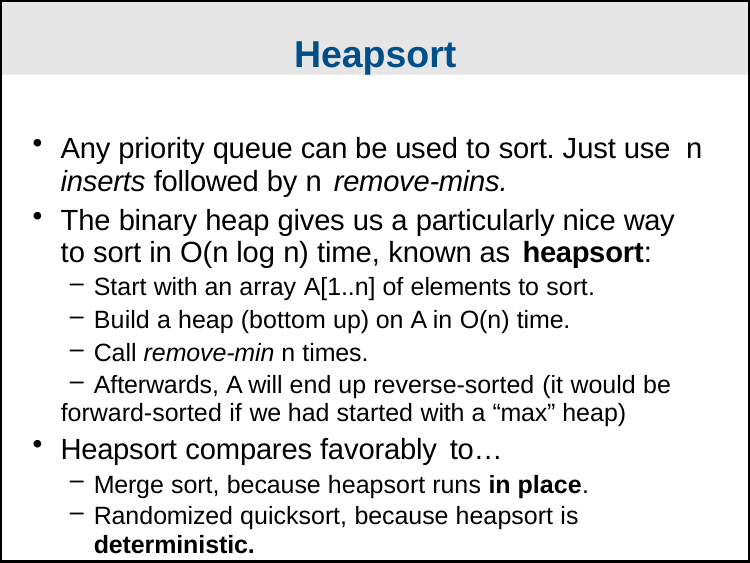

Heapsort
Any priority queue can be used to sort. Just use n
inserts followed by n remove-mins.
The binary heap gives us a particularly nice way  to sort in O(n log n) time, known as heapsort:
Start with an array A[1..n] of elements to sort.
Build a heap (bottom up) on A in O(n) time.
Call remove-min n times.
Afterwards, A will end up reverse-sorted (it would be
forward-sorted if we had started with a “max” heap)
Heapsort compares favorably to…
Merge sort, because heapsort runs in place.
Randomized quicksort, because heapsort is
deterministic.